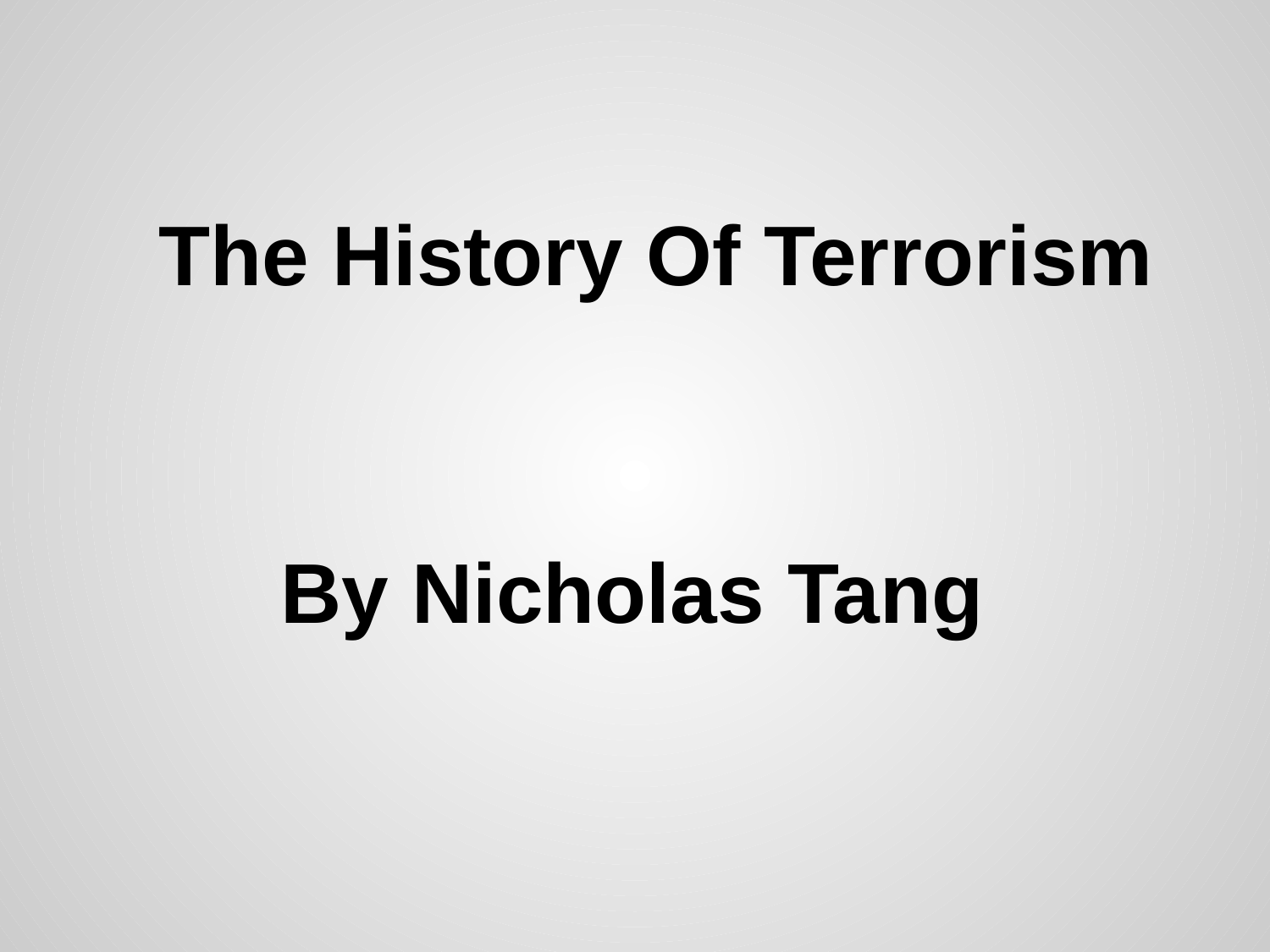

# The History Of Terrorism
By Nicholas Tang